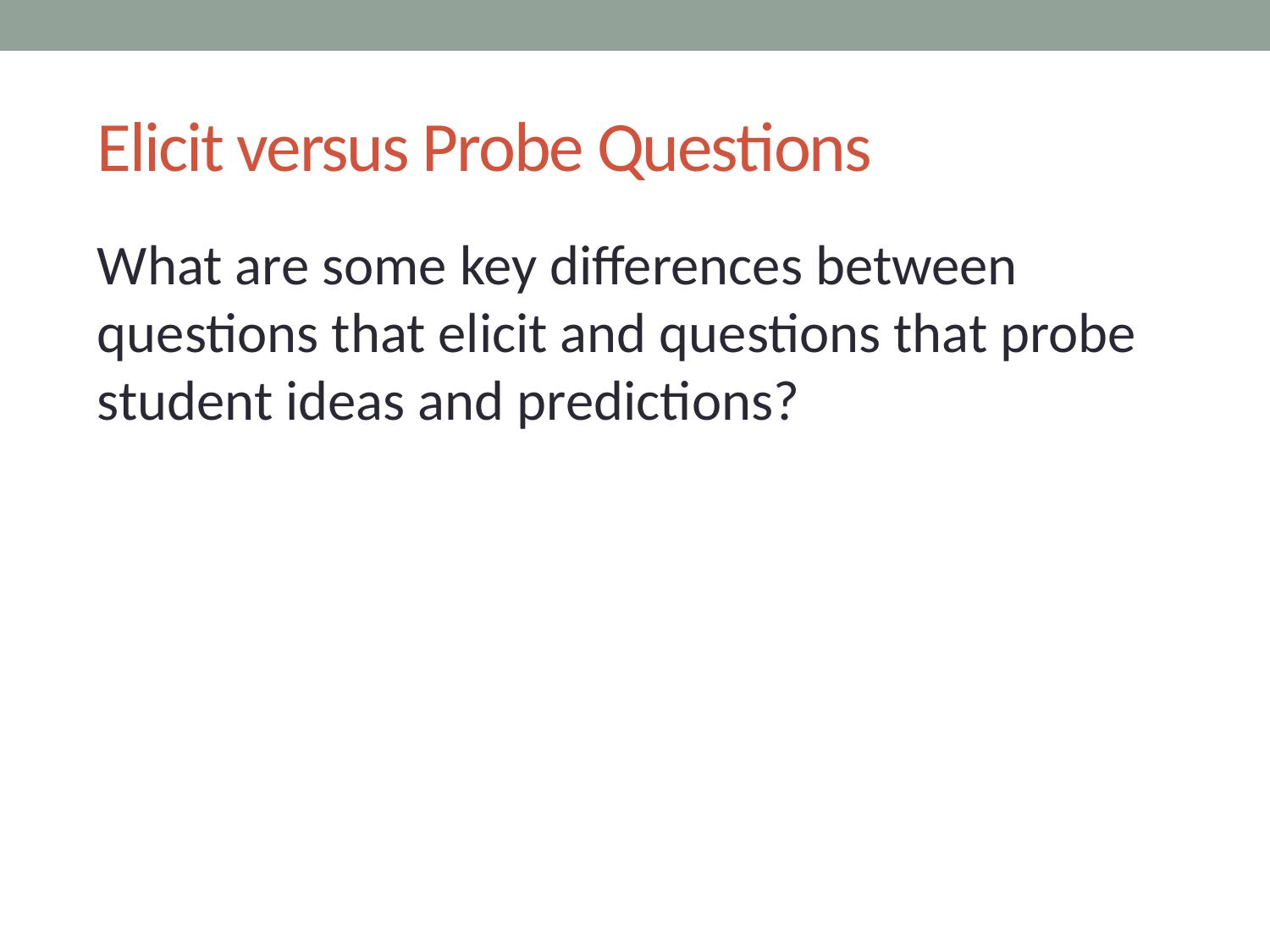

# Elicit versus Probe Questions
What are some key differences between questions that elicit and questions that probe student ideas and predictions?